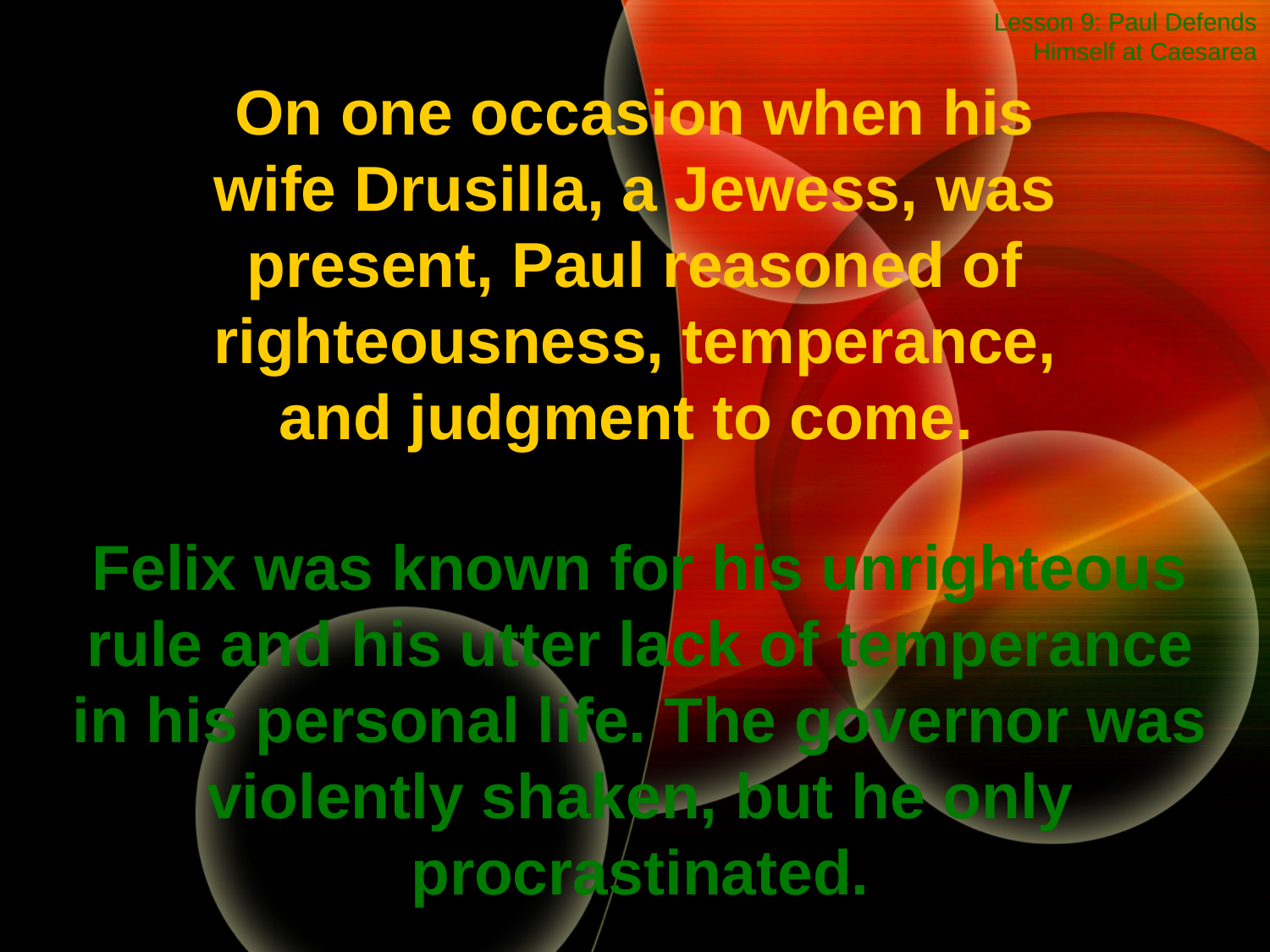

Lesson 9: Paul Defends Himself at Caesarea
On one occasion when his
wife Drusilla, a Jewess, was present, Paul reasoned of righteousness, temperance,
and judgment to come.
Felix was known for his unrighteous rule and his utter lack of temperance in his personal life. The governor was violently shaken, but he only procrastinated.